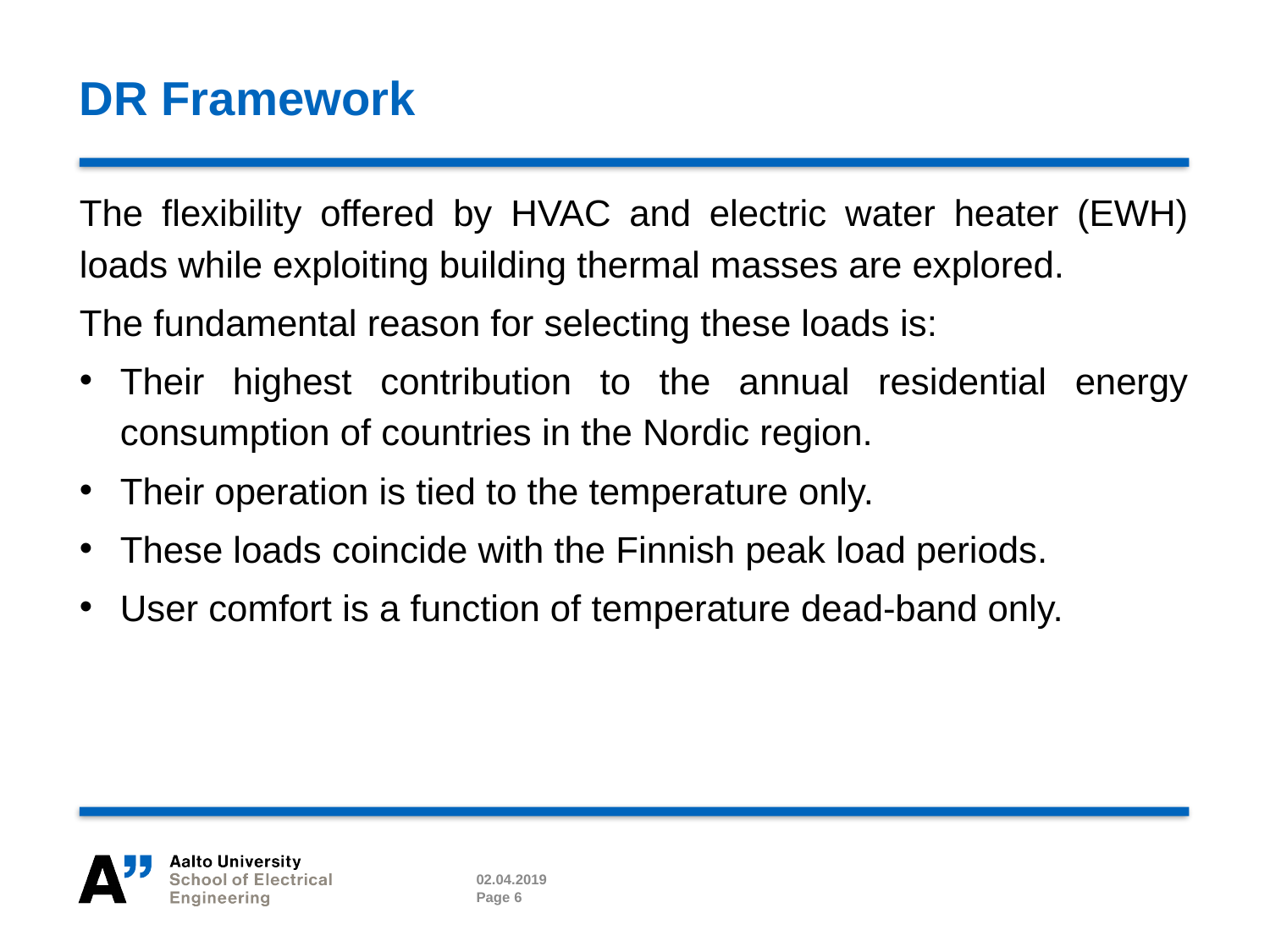

# DR Framework
The flexibility offered by HVAC and electric water heater (EWH) loads while exploiting building thermal masses are explored.
The fundamental reason for selecting these loads is:
Their highest contribution to the annual residential energy consumption of countries in the Nordic region.
Their operation is tied to the temperature only.
These loads coincide with the Finnish peak load periods.
User comfort is a function of temperature dead-band only.

02.04.2019
Page 6